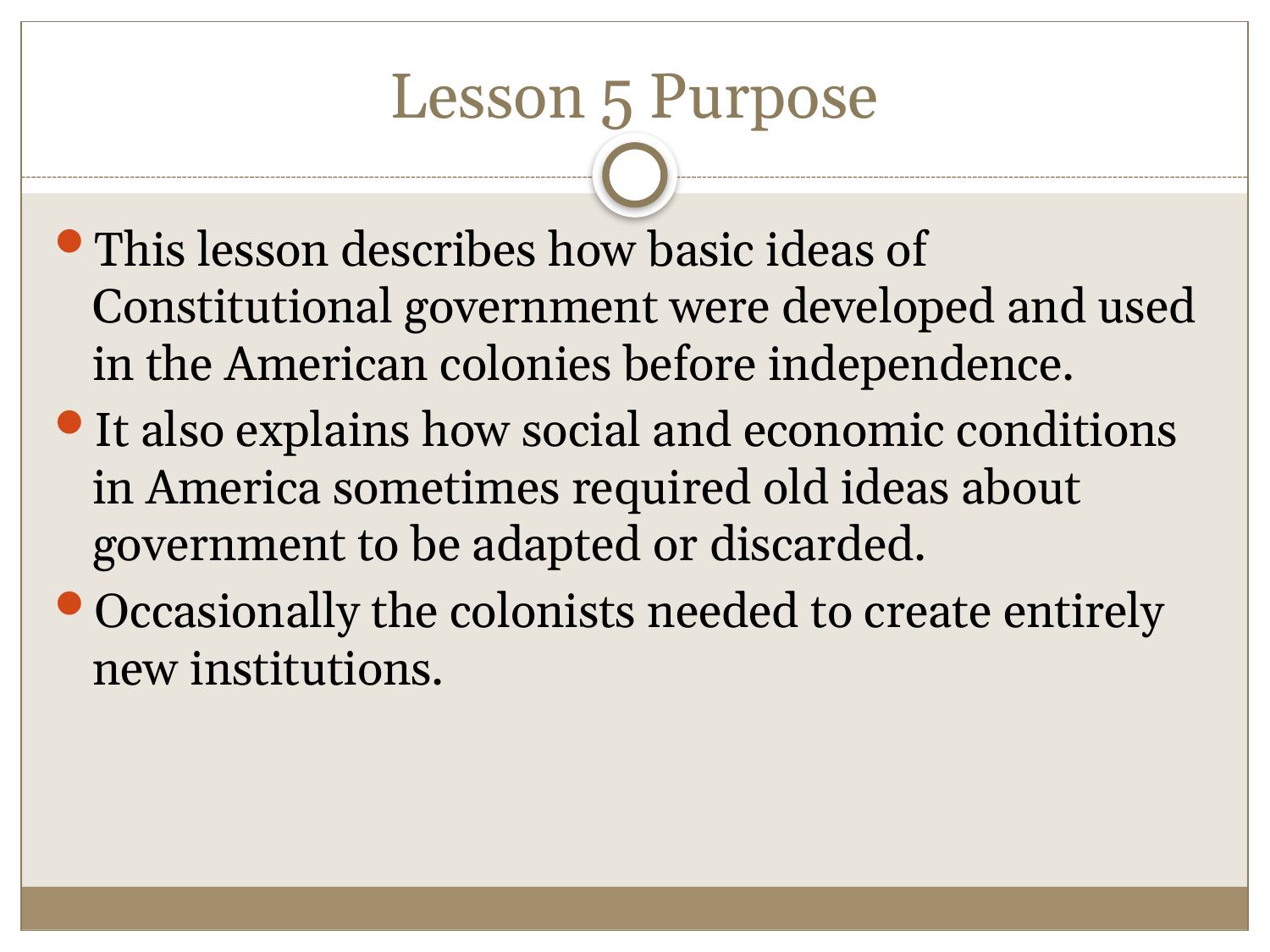

# Lesson 5 Purpose
This lesson describes how basic ideas of Constitutional government were developed and used in the American colonies before independence.
It also explains how social and economic conditions in America sometimes required old ideas about government to be adapted or discarded.
Occasionally the colonists needed to create entirely new institutions.